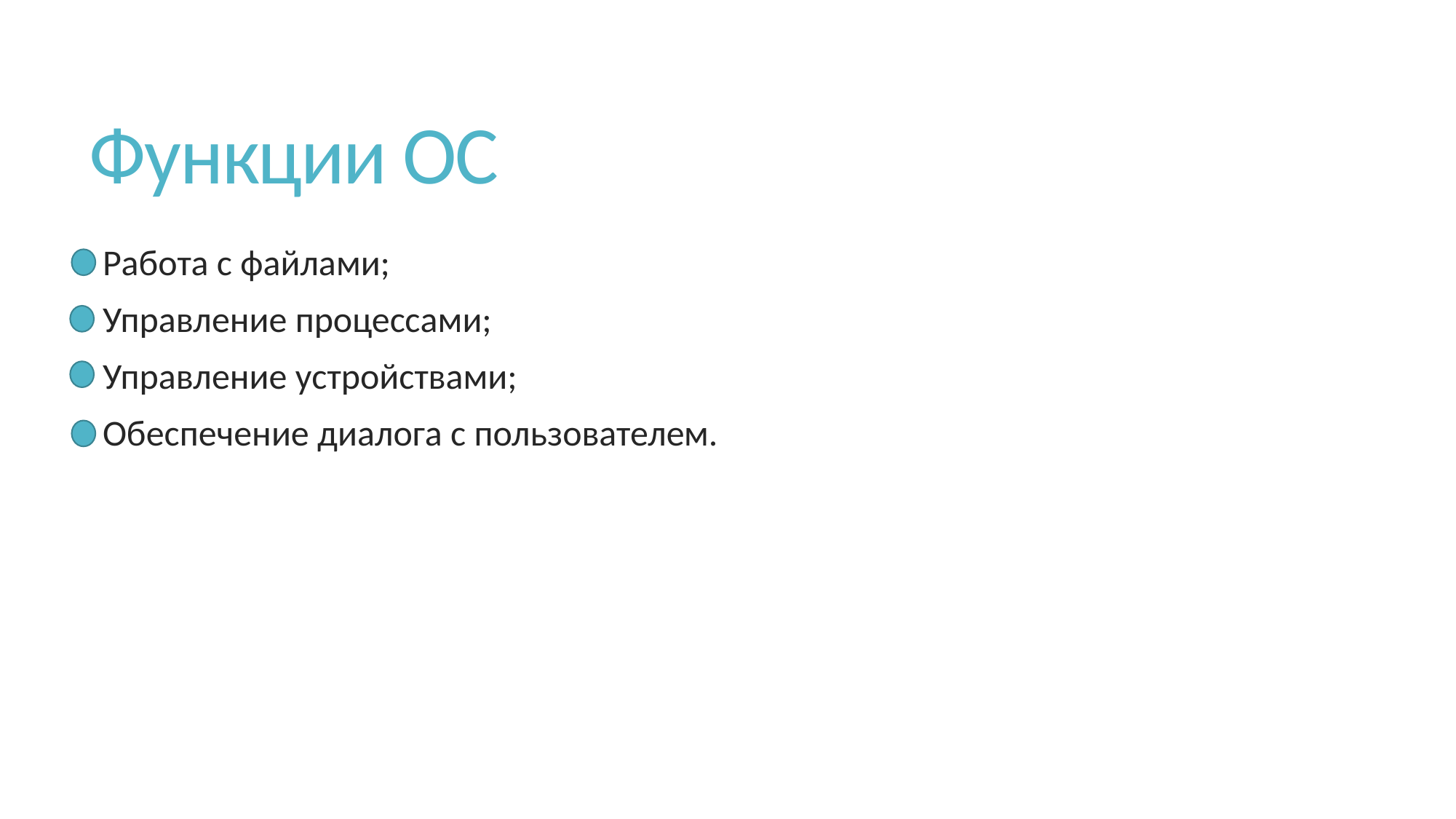

# Функции ОС
Работа с файлами;
Управление процессами;
Управление устройствами;
Обеспечение диалога с пользователем.